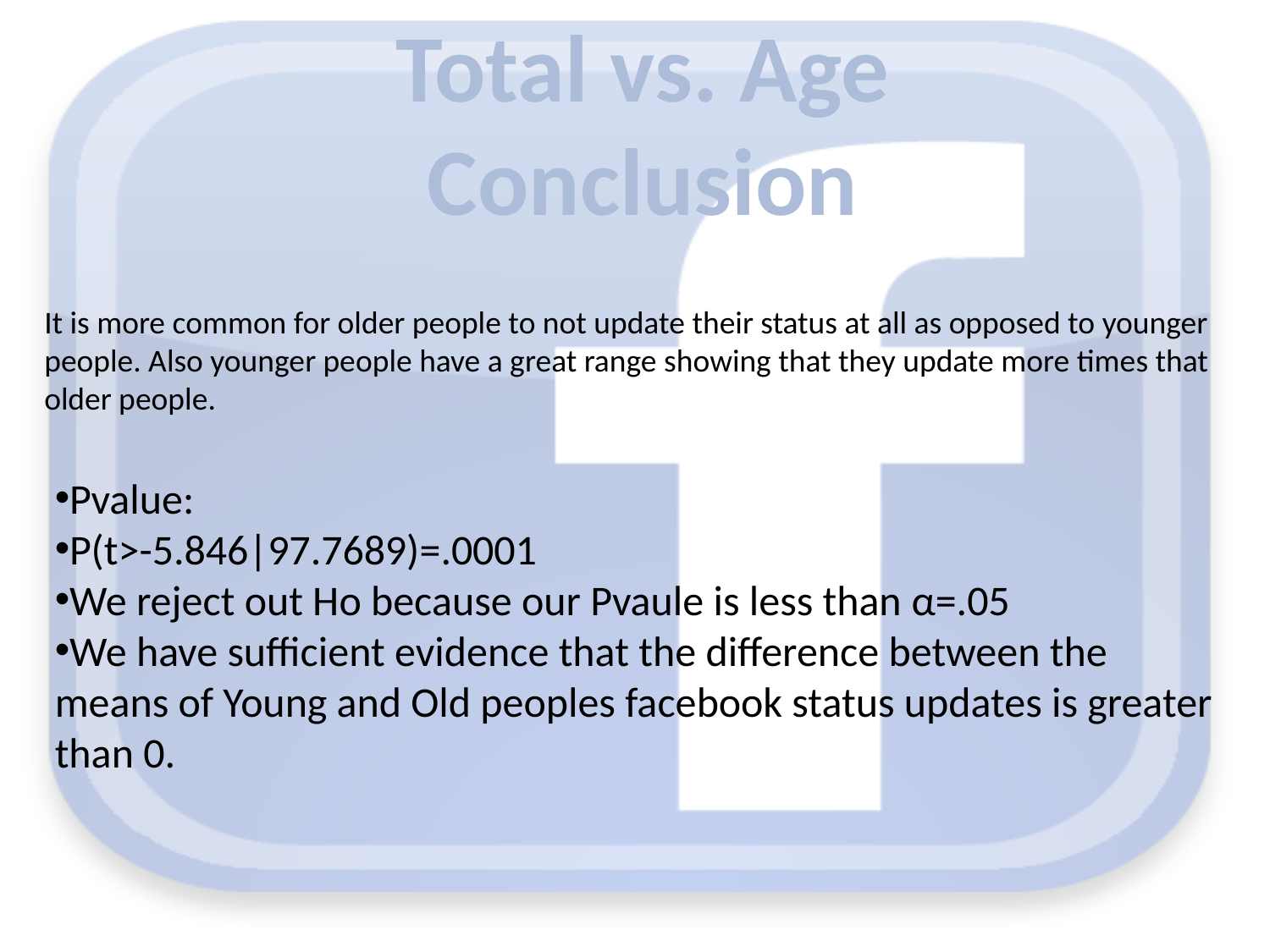

Total vs. Age
Conclusion
It is more common for older people to not update their status at all as opposed to younger people. Also younger people have a great range showing that they update more times that older people.
Pvalue:
P(t>-5.846|97.7689)=.0001
We reject out Ho because our Pvaule is less than α=.05
We have sufficient evidence that the difference between the means of Young and Old peoples facebook status updates is greater than 0.